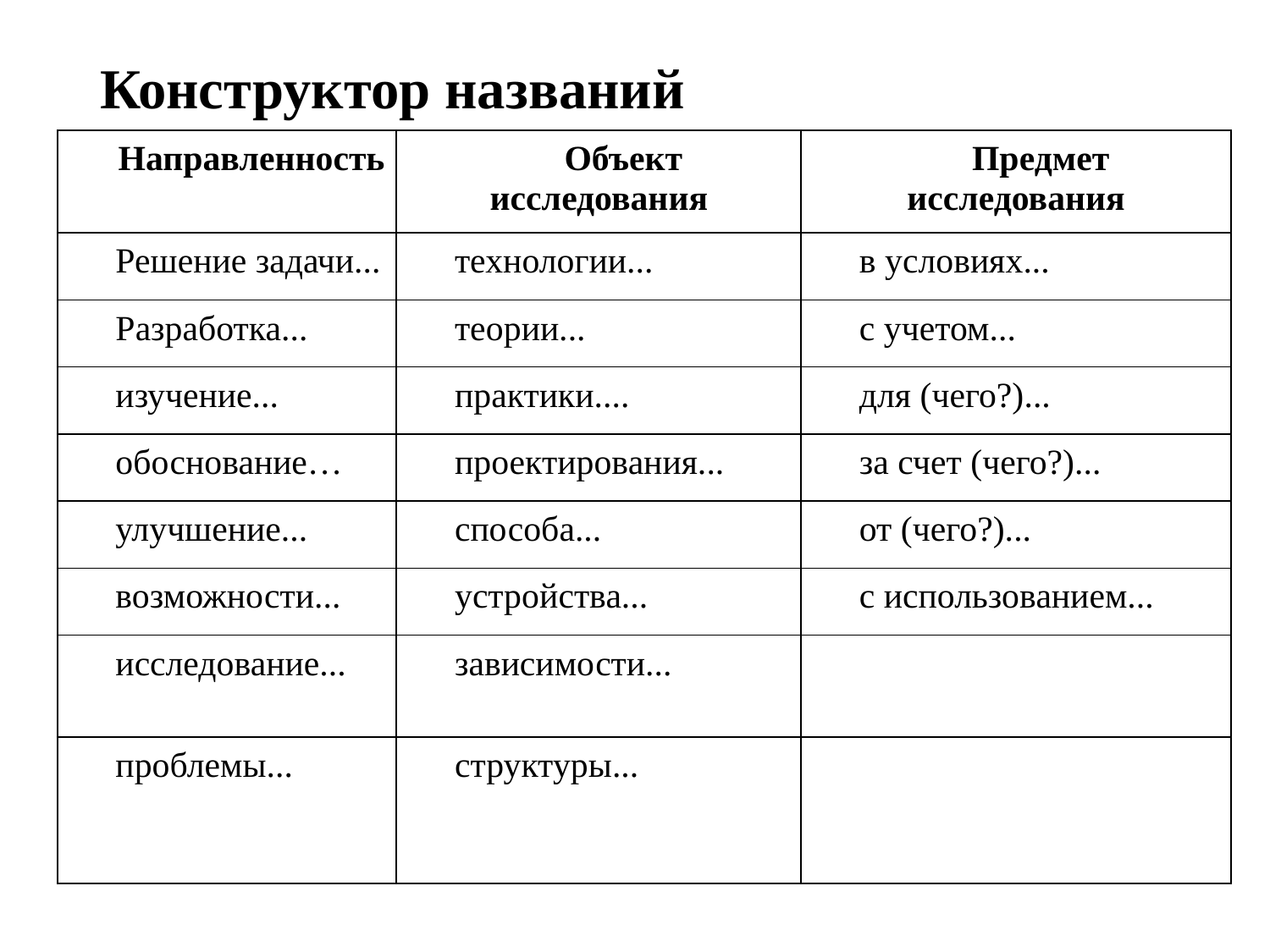

# Конструктор названий
| Направленность | Объект исследования | Предмет исследования |
| --- | --- | --- |
| Решение задачи... | технологии... | в условиях... |
| Разработка... | теории... | с учетом... |
| изучение... | практики.... | для (чего?)... |
| обоснование… | проектирования... | за счет (чего?)... |
| улучшение... | способа... | от (чего?)... |
| возможности... | устройства... | с использованием... |
| исследование... | зависимости... |  |
| проблемы... | структуры... |  |